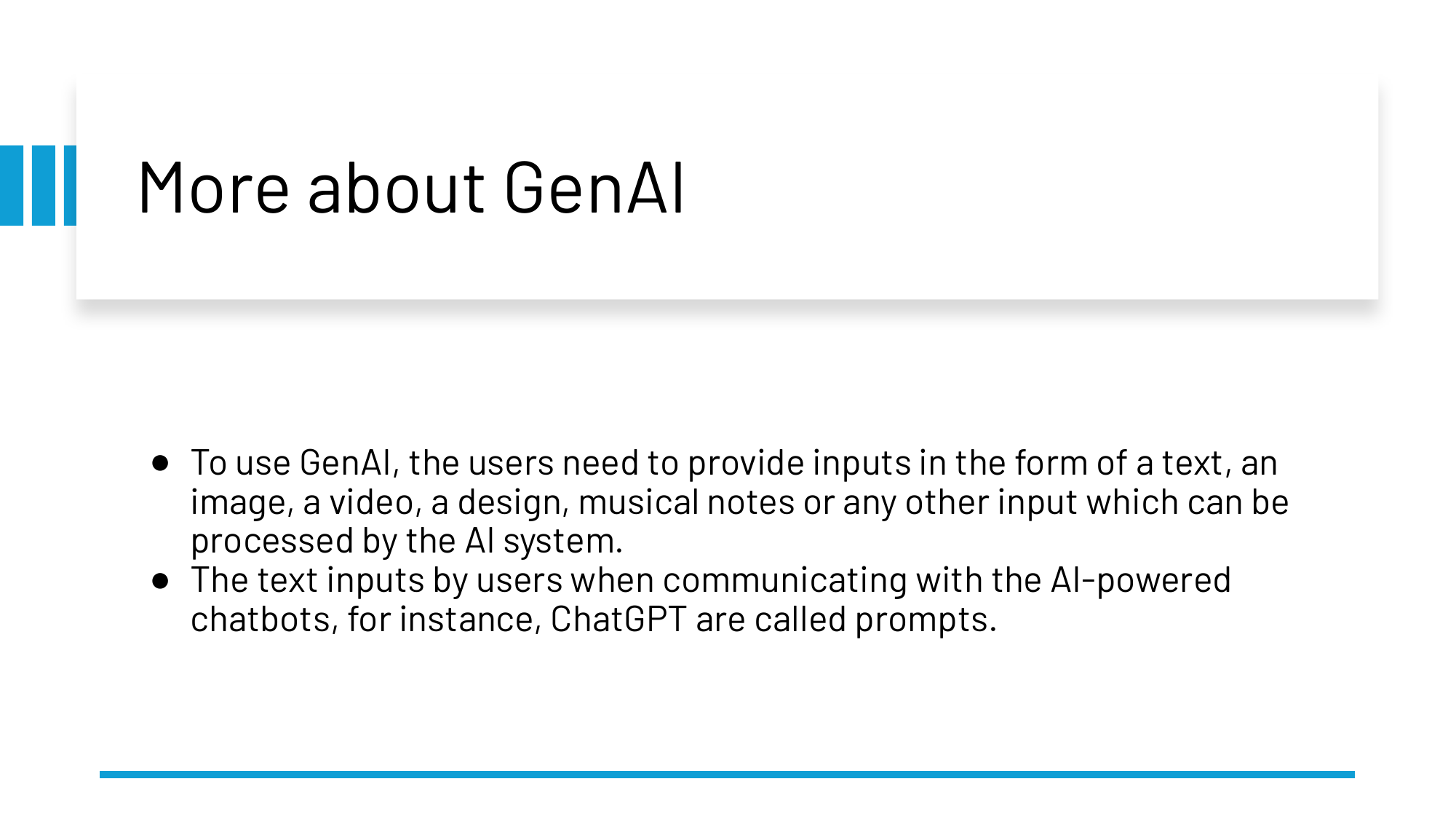

# More about GenAI

To use GenAI, the users need to provide inputs in the form of a text, an image, a video, a design, musical notes or any other input which can be processed by the AI system.
The text inputs by users when communicating with the AI-powered chatbots, for instance, ChatGPT are called prompts.